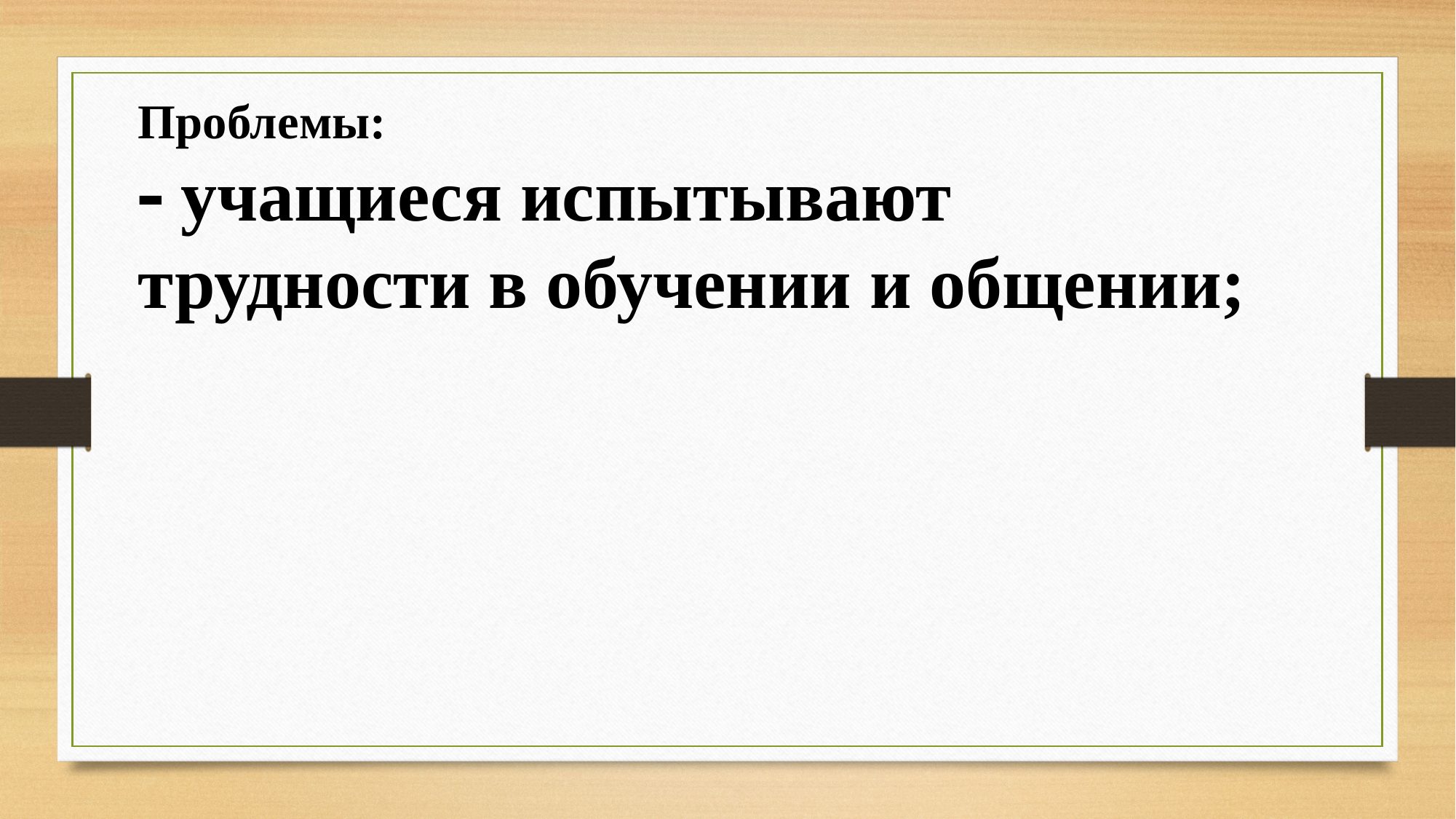

Проблемы:
− учащиеся испытывают трудности в обучении и общении;